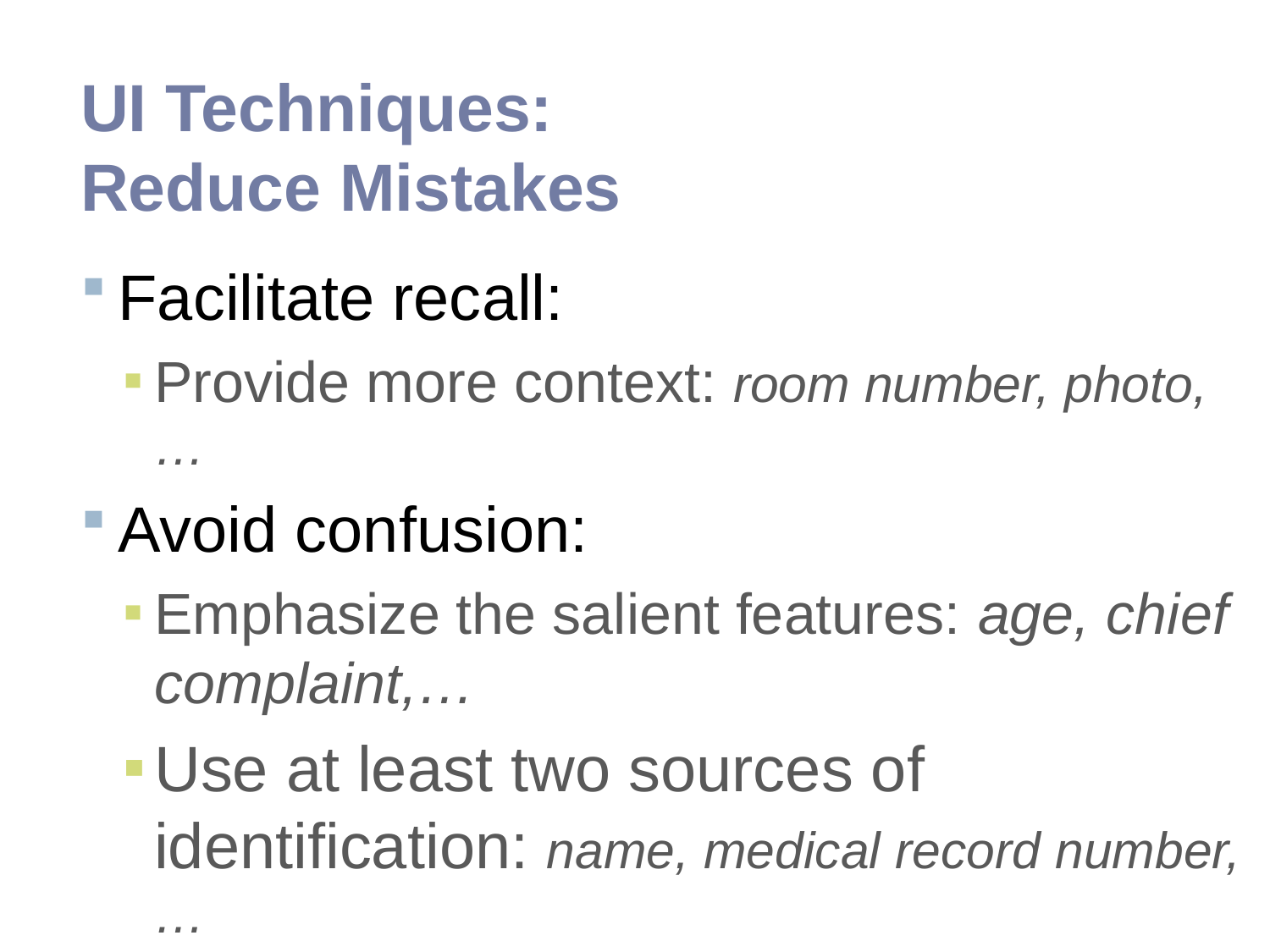

# UI Techniques: Reduce Mistakes
Facilitate recall:
Provide more context: room number, photo,…
Avoid confusion:
Emphasize the salient features: age, chief complaint,…
Use at least two sources of identification: name, medical record number,…